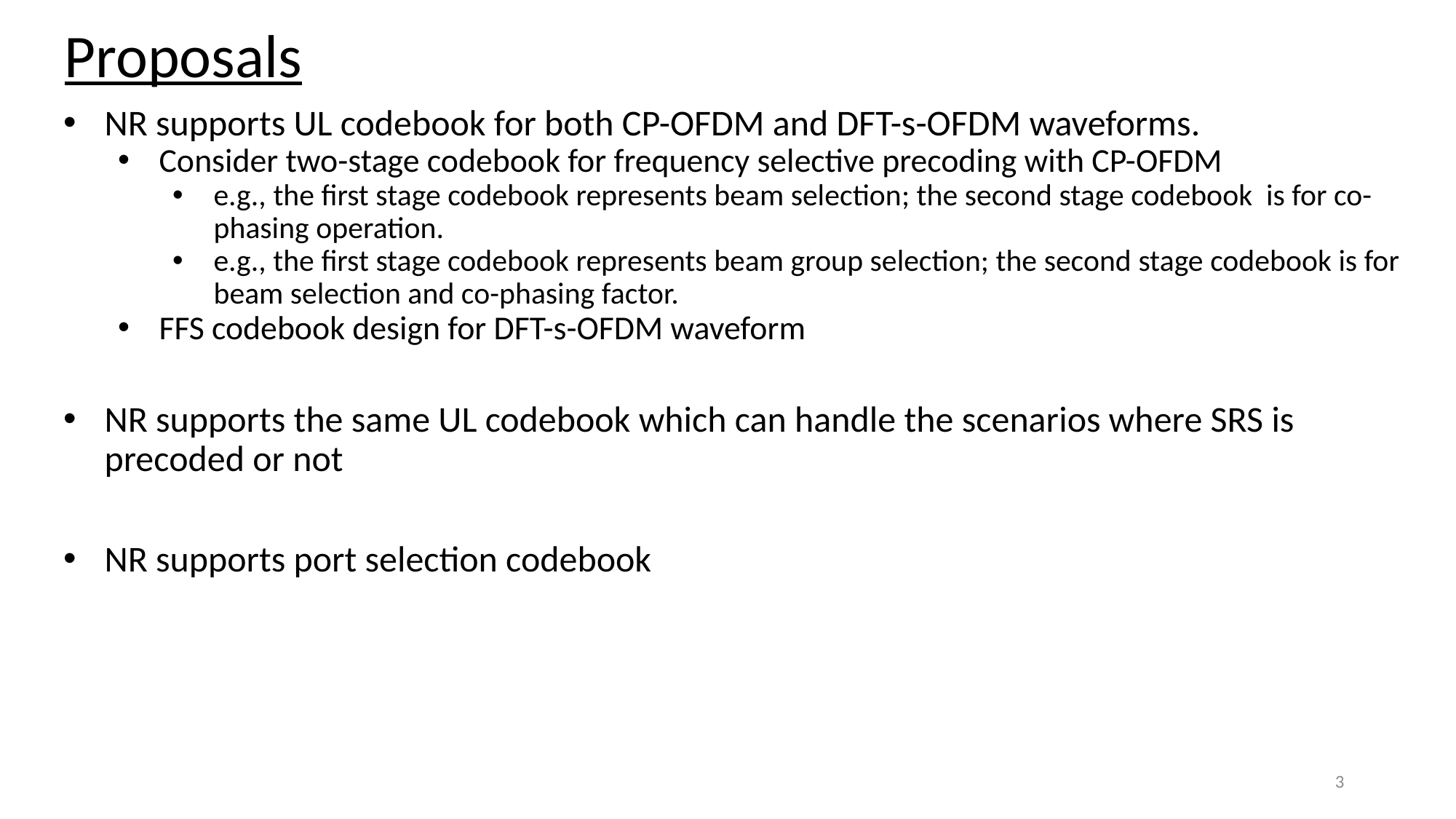

# Proposals
NR supports UL codebook for both CP-OFDM and DFT-s-OFDM waveforms.
Consider two-stage codebook for frequency selective precoding with CP-OFDM
e.g., the first stage codebook represents beam selection; the second stage codebook  is for co-phasing operation.
e.g., the first stage codebook represents beam group selection; the second stage codebook is for beam selection and co-phasing factor.
FFS codebook design for DFT-s-OFDM waveform

NR supports the same UL codebook which can handle the scenarios where SRS is precoded or not

NR supports port selection codebook

3